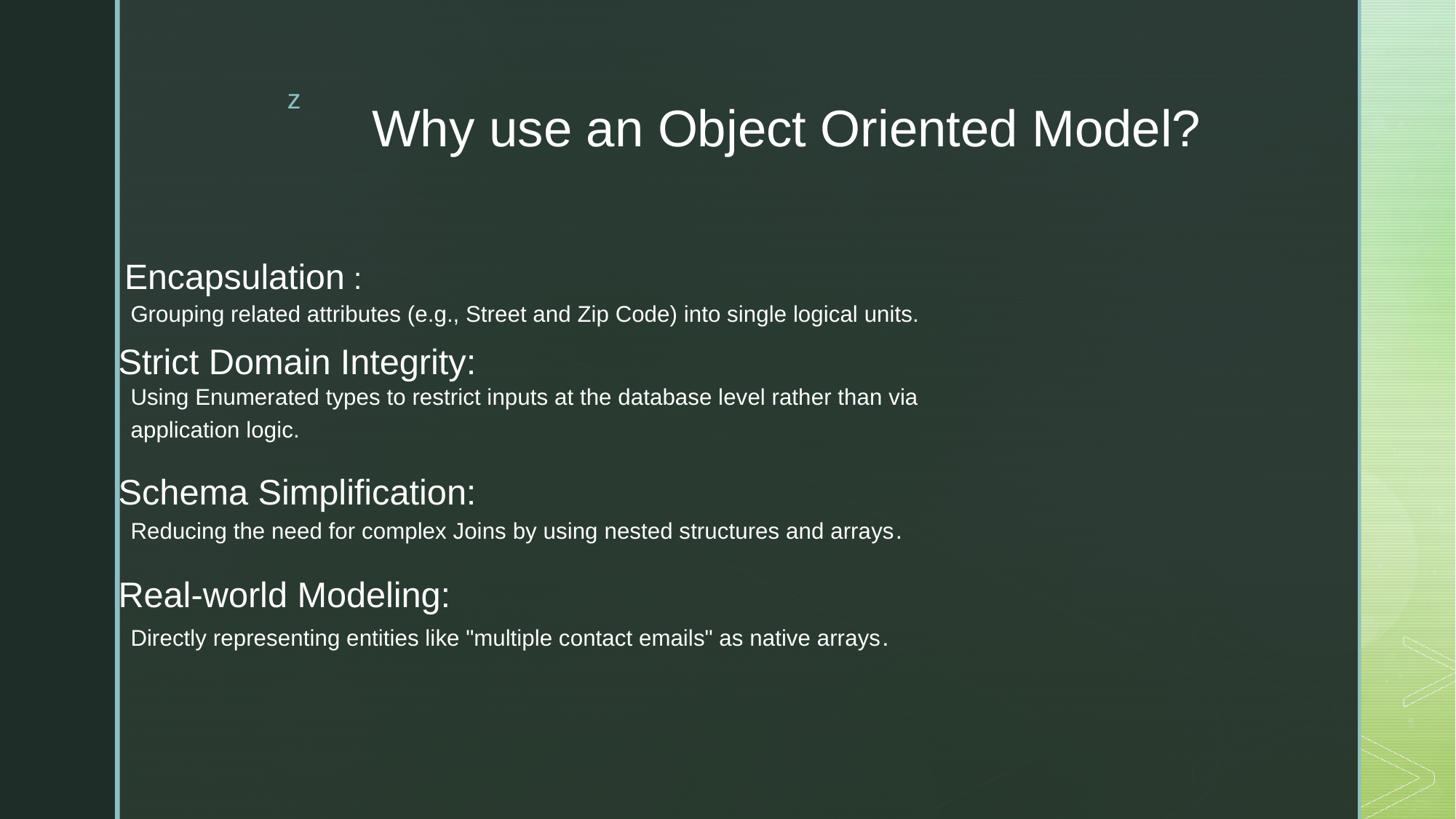

# Why use an Object Oriented Model?

Encapsulation :
Grouping related attributes (e.g., Street and Zip Code) into single logical units.

Strict Domain Integrity:
Using Enumerated types to restrict inputs at the database level rather than via application logic.

Schema Simplification:
Reducing the need for complex Joins by using nested structures and arrays.

Real-world Modeling:
Directly representing entities like "multiple contact emails" as native arrays.